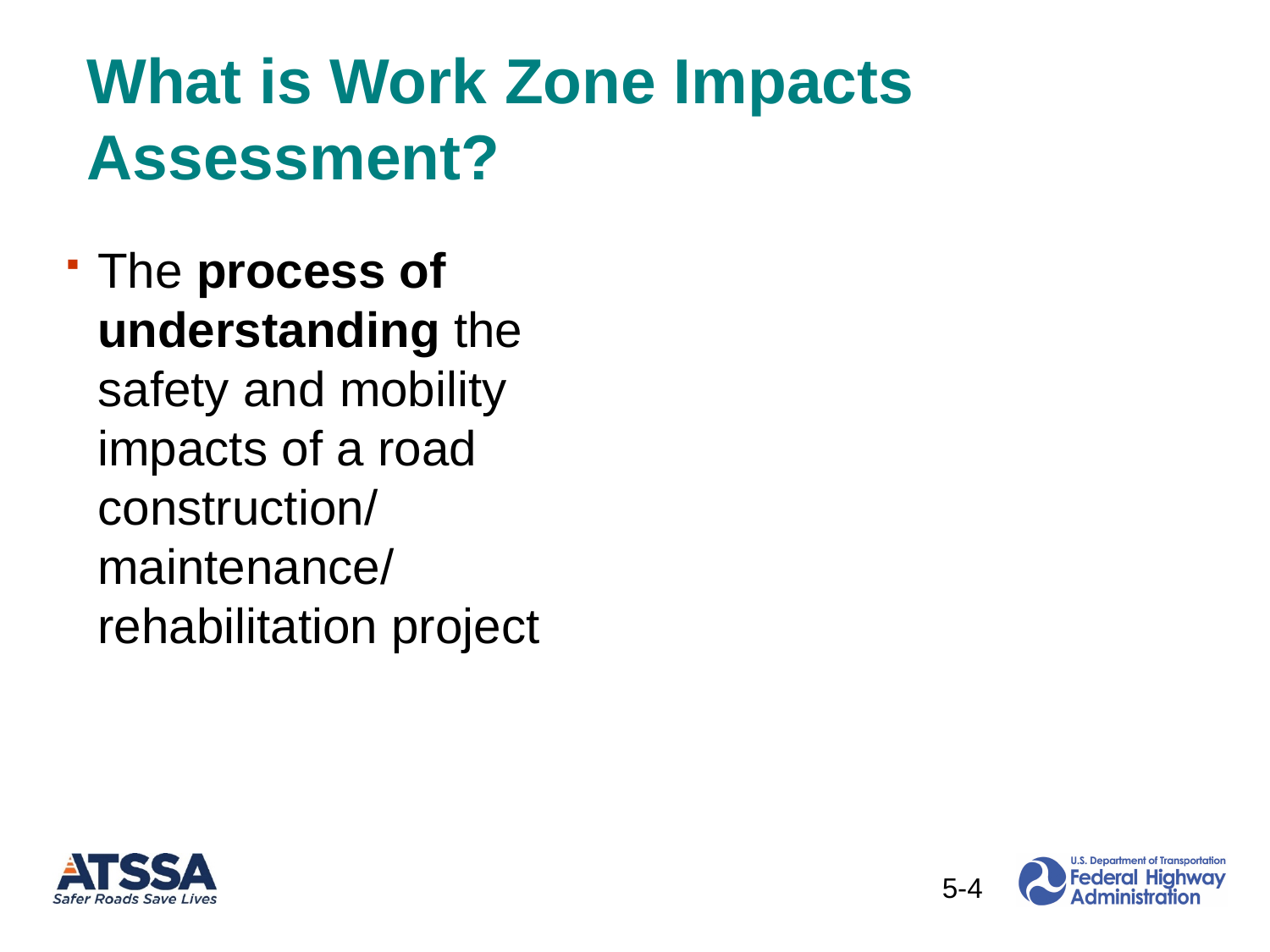

# What is Work Zone Impacts Assessment?
The process of understanding the safety and mobility impacts of a road construction/  maintenance/ rehabilitation project